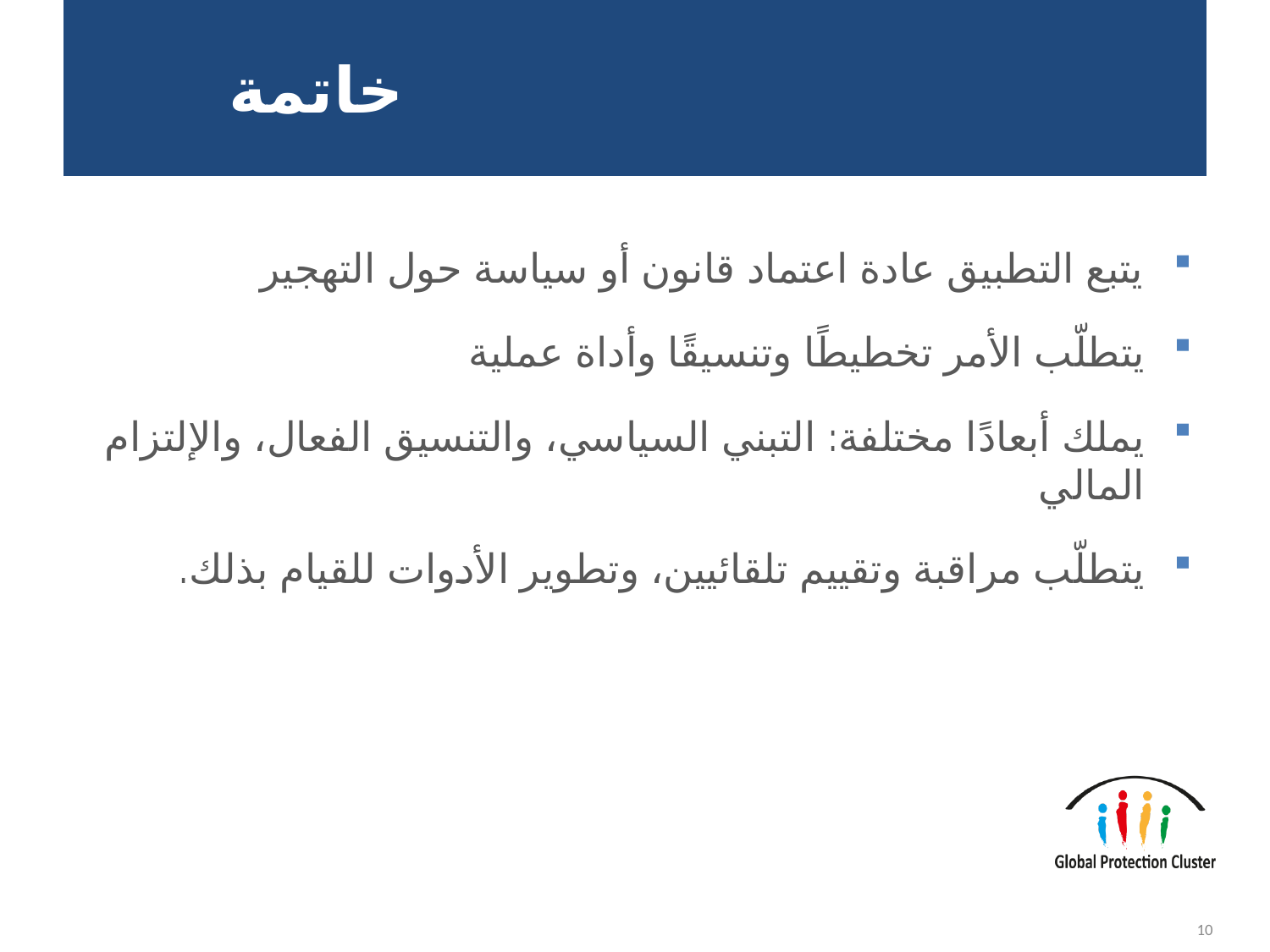

# خاتمة
يتبع التطبيق عادة اعتماد قانون أو سياسة حول التهجير
يتطلّب الأمر تخطيطًا وتنسيقًا وأداة عملية
يملك أبعادًا مختلفة: التبني السياسي، والتنسيق الفعال، والإلتزام المالي
يتطلّب مراقبة وتقييم تلقائيين، وتطوير الأدوات للقيام بذلك.